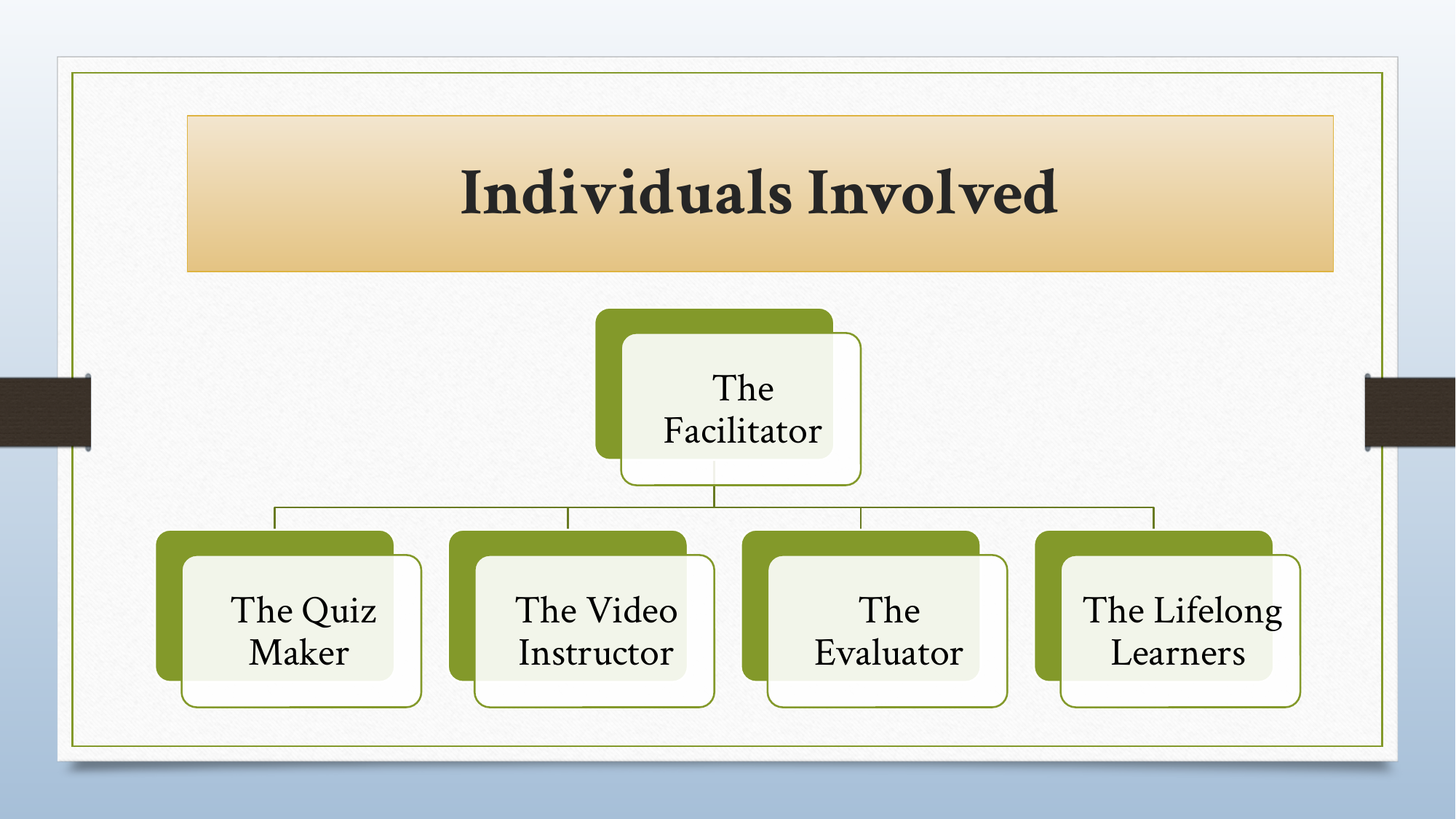

Individuals Involved
The Facilitator
The Quiz Maker
The Video Instructor
The Evaluator
The Lifelong Learners